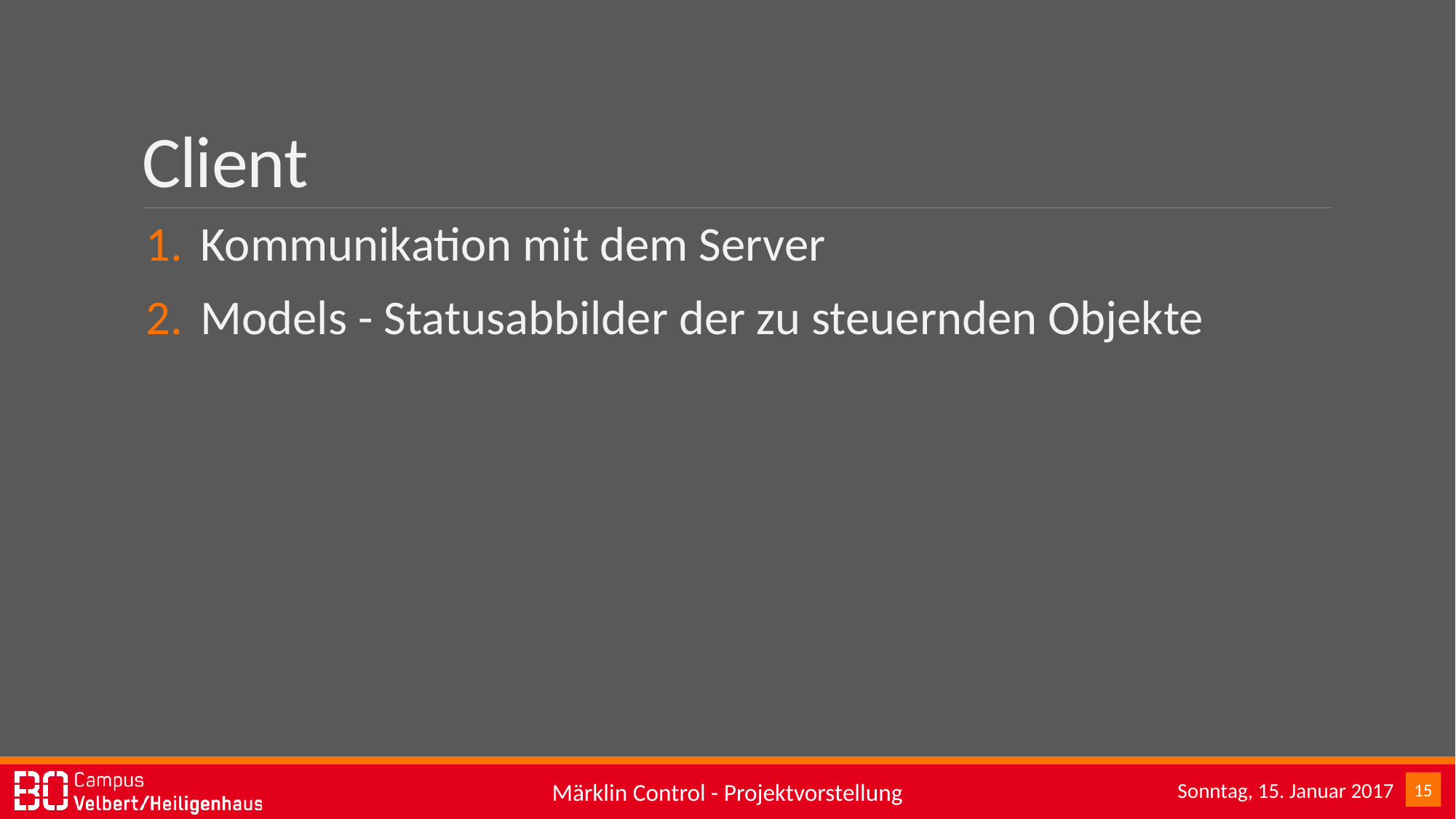

# Client
Kommunikation mit dem Server
Models - Statusabbilder der zu steuernden Objekte

Sonntag, 15. Januar 2017
15